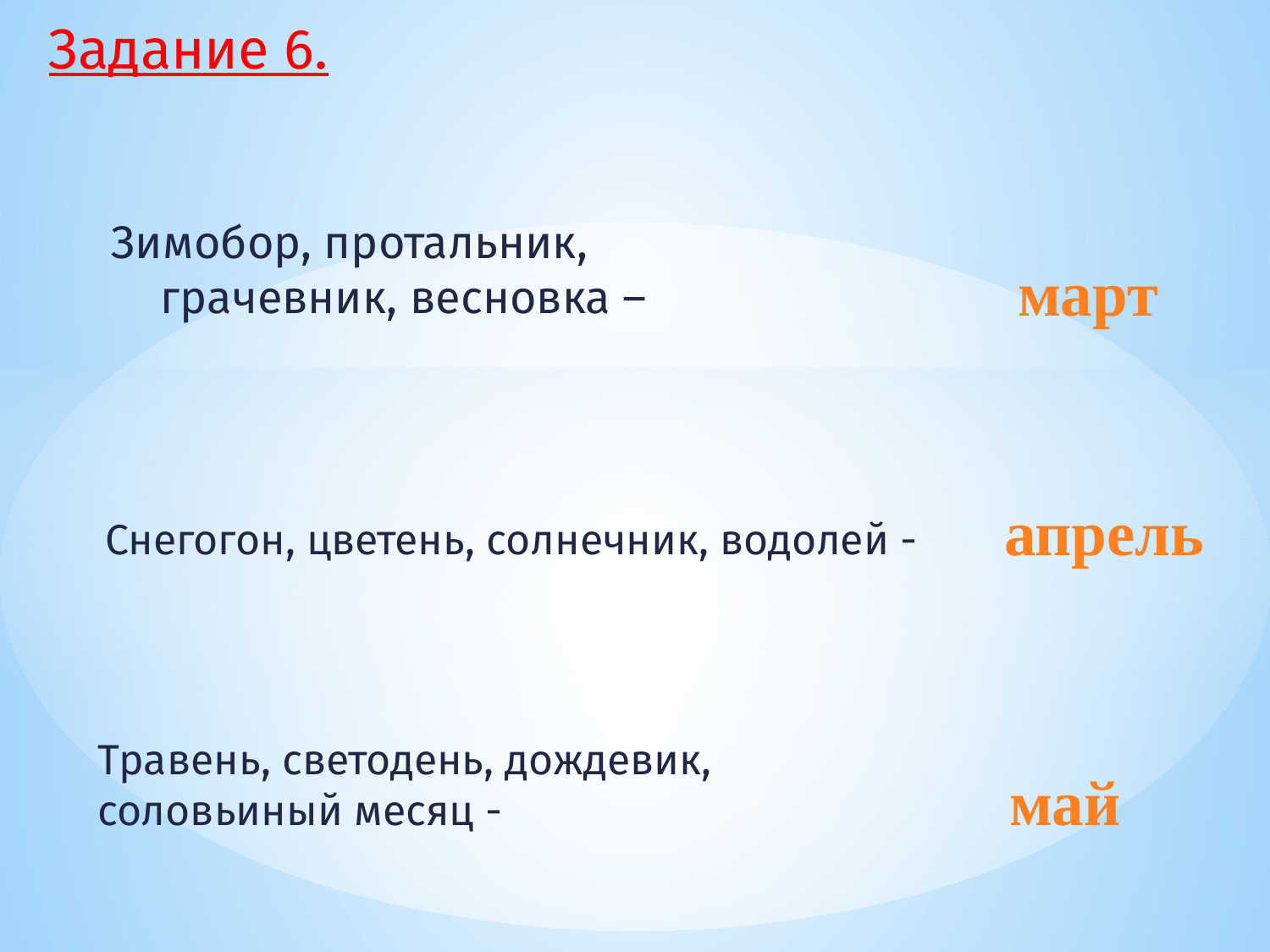

Задание 6.

Зимобор, протальник,                                 грачевник, весновка –

март
апрель
Снегогон, цветень, солнечник, водолей -

Травень, светодень, дождевик, соловьиный месяц -
май